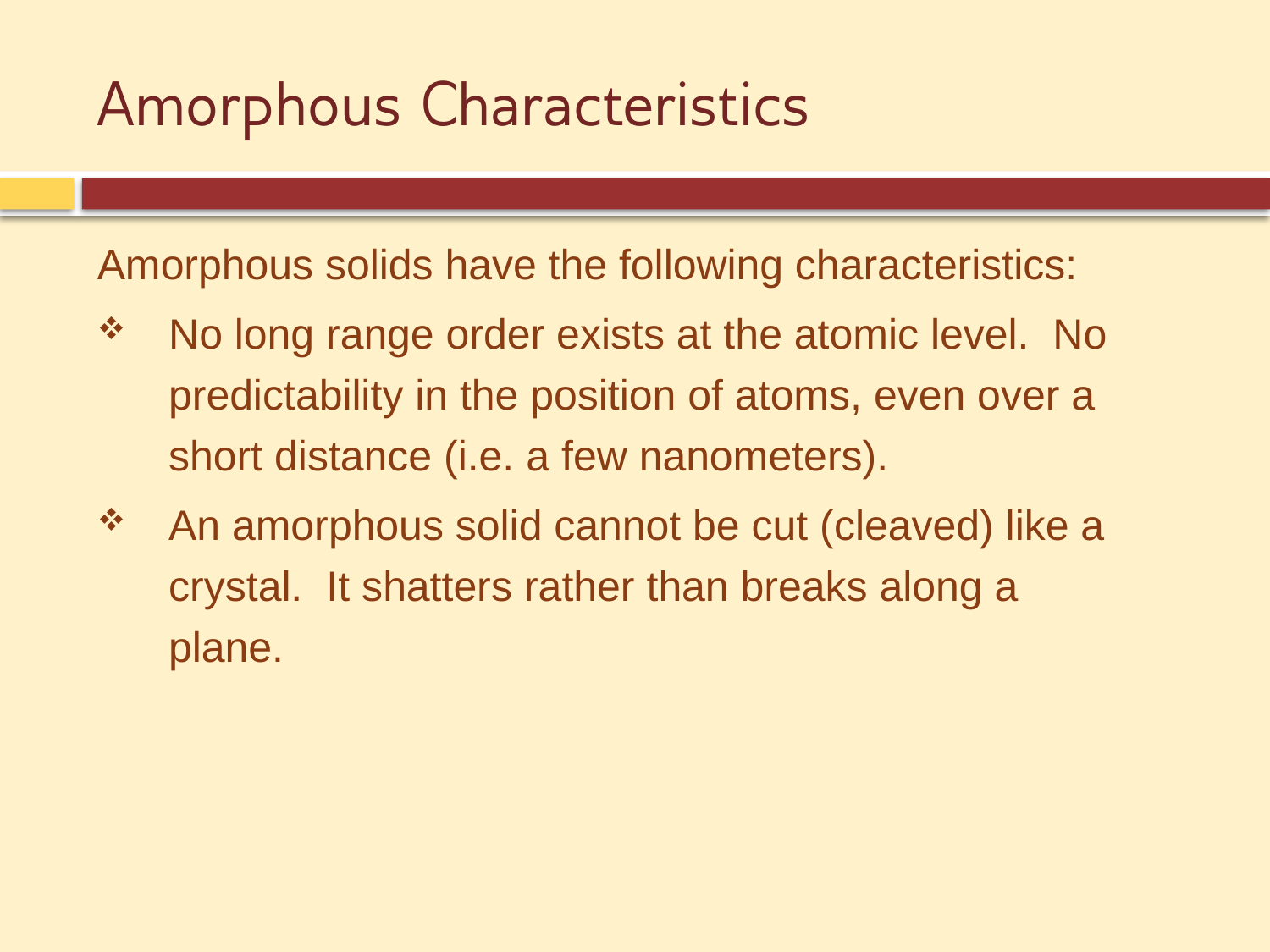

# Amorphous Characteristics
Amorphous solids have the following characteristics:
No long range order exists at the atomic level.  No predictability in the position of atoms, even over a short distance (i.e. a few nanometers).
An amorphous solid cannot be cut (cleaved) like a crystal.  It shatters rather than breaks along a plane.